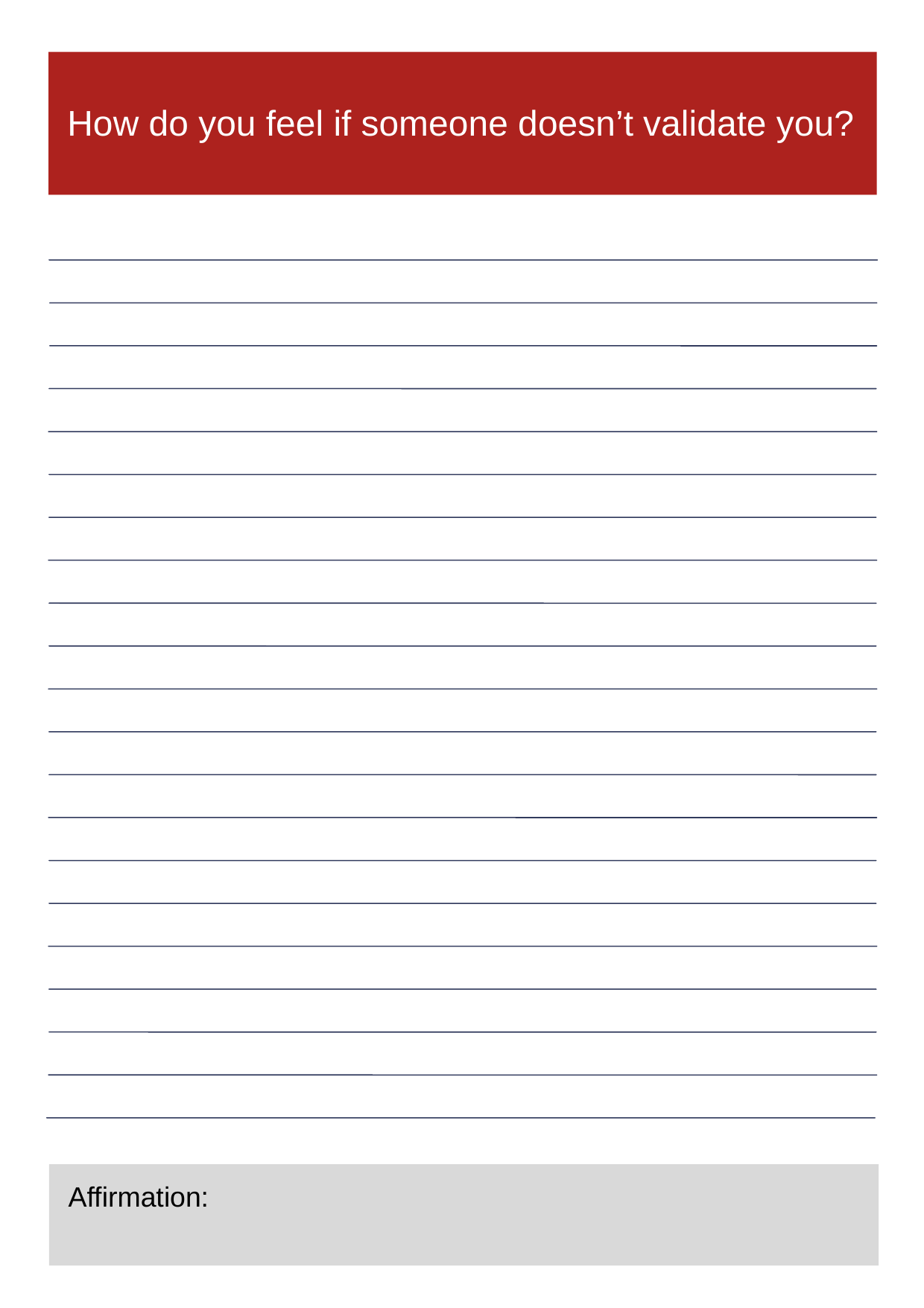

How do you feel if someone doesn’t validate you?

Affirmation: